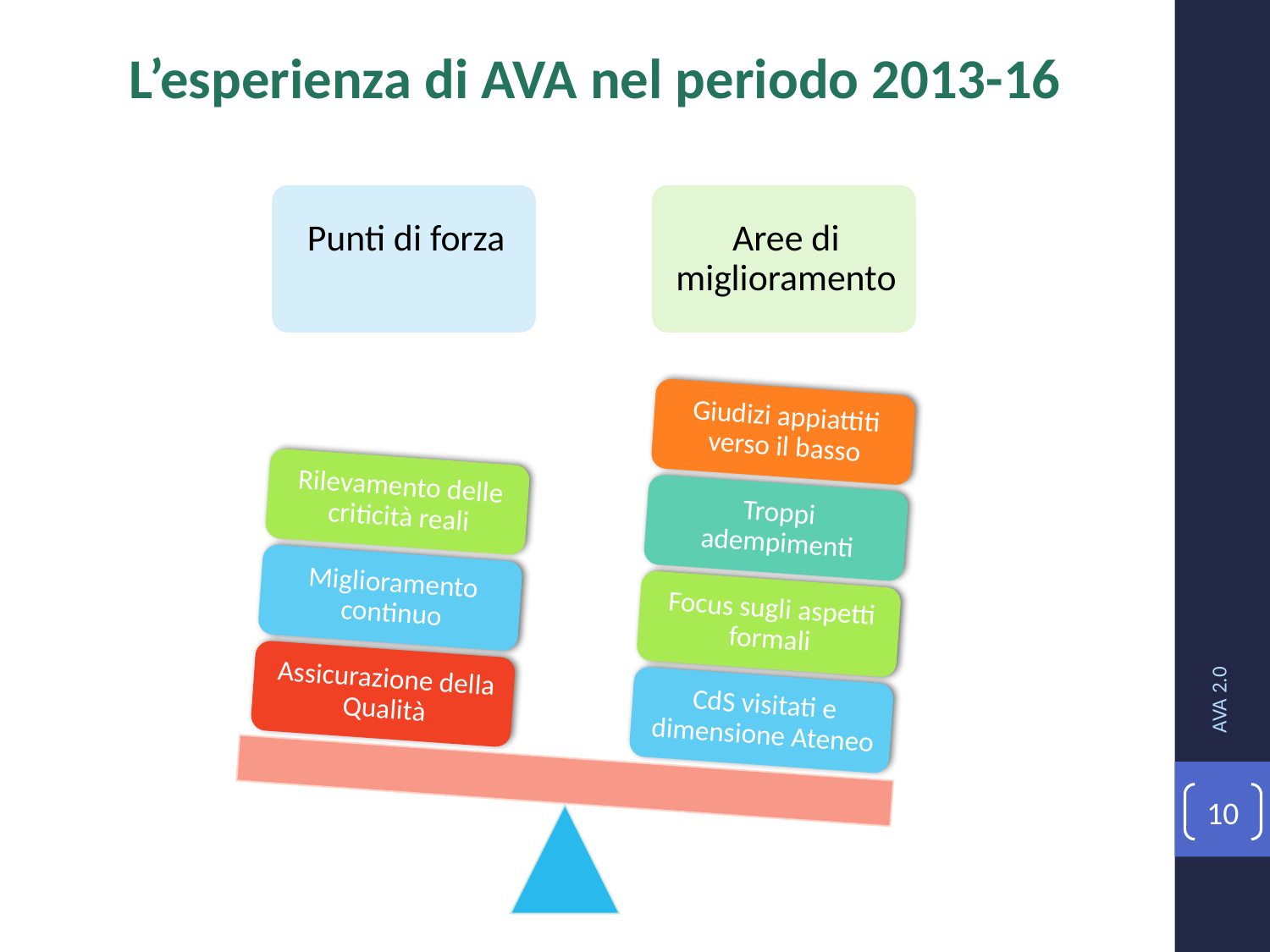

L’esperienza di AVA nel periodo 2013-16
Punti di forza
Aree di miglioramento
CdS visitati e dimensione Ateneo
Focus sugli aspetti formali
Troppi adempimenti
Giudizi appiattiti verso il basso
Assicurazione della Qualità
Miglioramento continuo
Rilevamento delle criticità reali
AVA 2.0
10